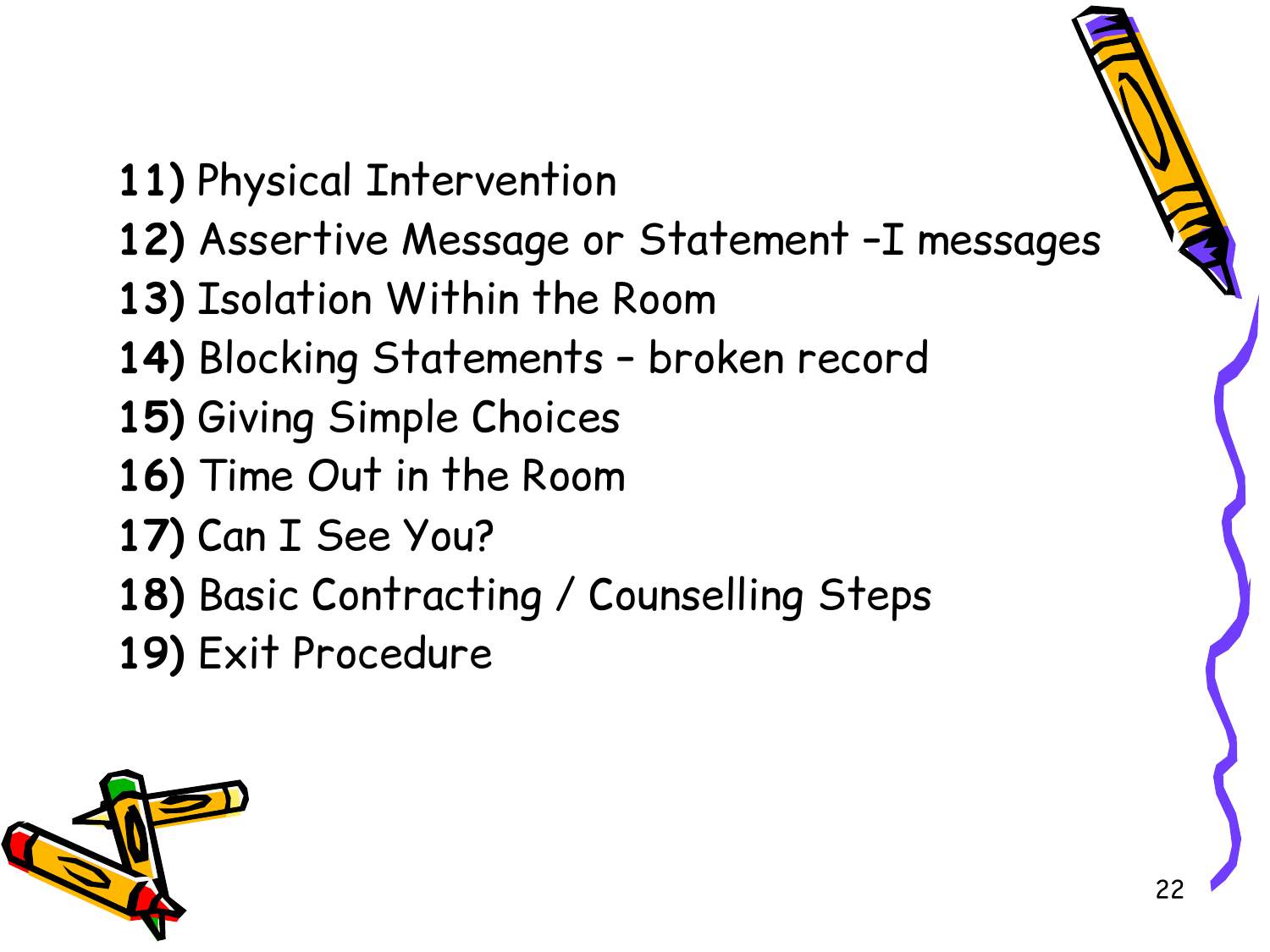

11) Physical Intervention
12) Assertive Message or Statement –I messages
13) Isolation Within the Room
14) Blocking Statements – broken record
15) Giving Simple Choices
16) Time Out in the Room
17) Can I See You?
18) Basic Contracting / Counselling Steps
19) Exit Procedure

22